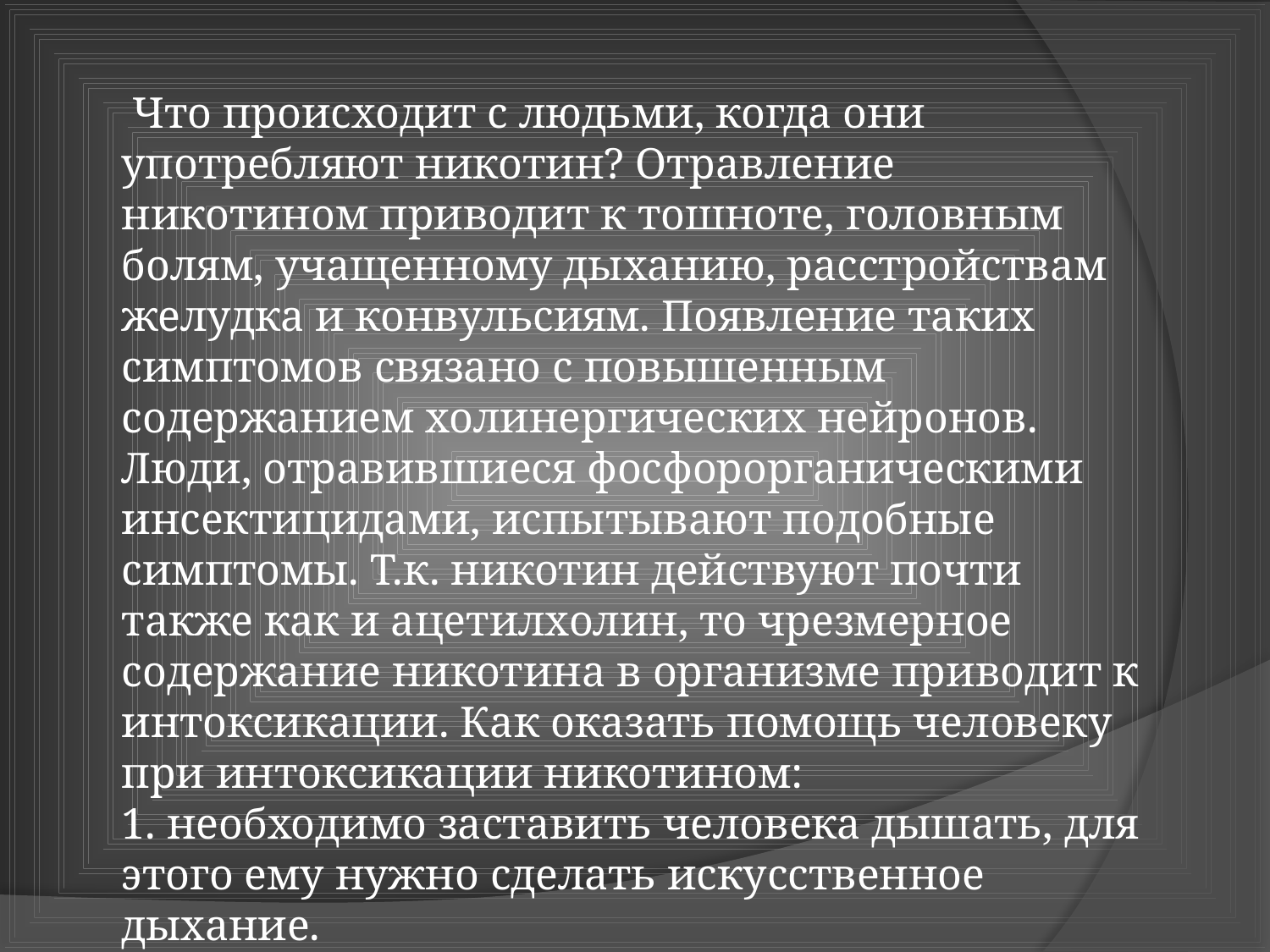

Что происходит с людьми, когда они употребляют никотин? Отравление никотином приводит к тошноте, головным болям, учащенному дыханию, расстройствам желудка и конвульсиям. Появление таких симптомов связано с повышенным содержанием холинергических нейронов. Люди, отравившиеся фосфорорганическими инсектицидами, испытывают подобные симптомы. Т.к. никотин действуют почти также как и ацетилхолин, то чрезмерное содержание никотина в организме приводит к интоксикации. Как оказать помощь человеку при интоксикации никотином:
1. необходимо заставить человека дышать, для этого ему нужно сделать искусственное дыхание.
2. предотвратить поступление никотина в кровяной поток.